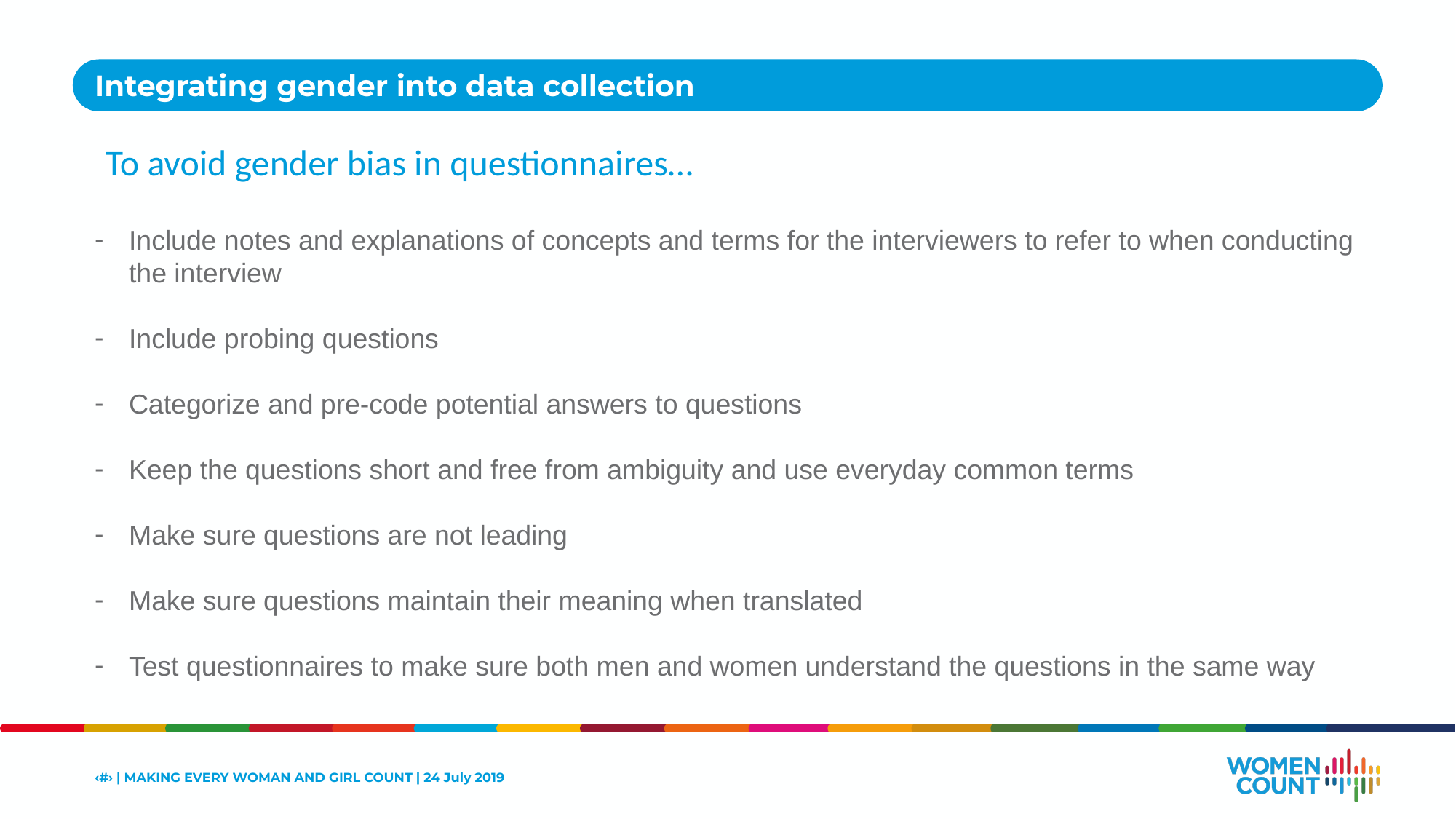

Integrating gender into data collection

To avoid gender bias in questionnaires…
Include notes and explanations of concepts and terms for the interviewers to refer to when conducting the interview

Include probing questions

Categorize and pre-code potential answers to questions

Keep the questions short and free from ambiguity and use everyday common terms

Make sure questions are not leading

Make sure questions maintain their meaning when translated

Test questionnaires to make sure both men and women understand the questions in the same way

‹#› | MAKING EVERY WOMAN AND GIRL COUNT | 24 July 2019